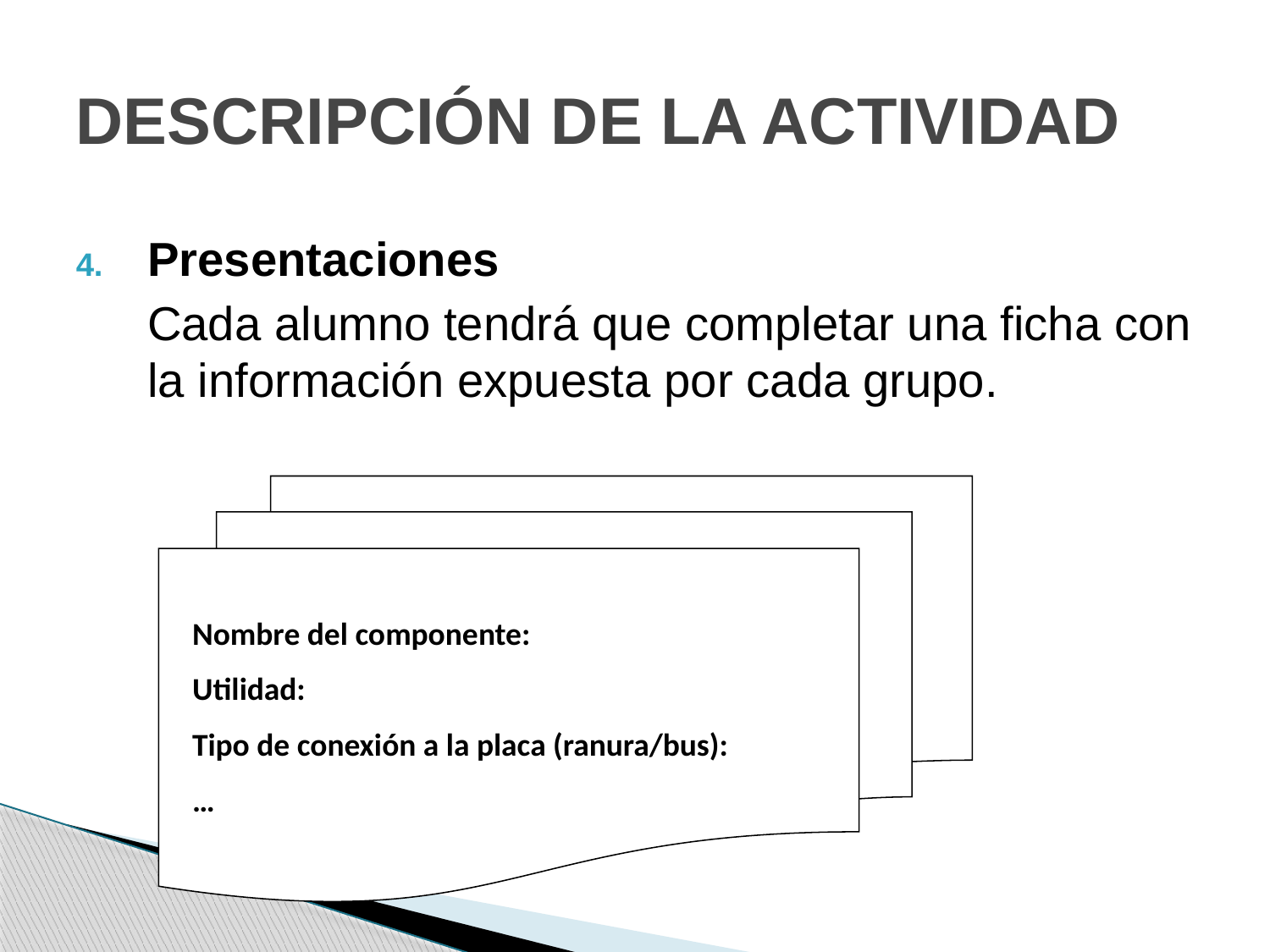

# DESCRIPCIÓN DE LA ACTIVIDAD
Presentaciones
	Cada alumno tendrá que completar una ficha con la información expuesta por cada grupo.

Nombre del componente:
Utilidad:
Tipo de conexión a la placa (ranura/bus):
…